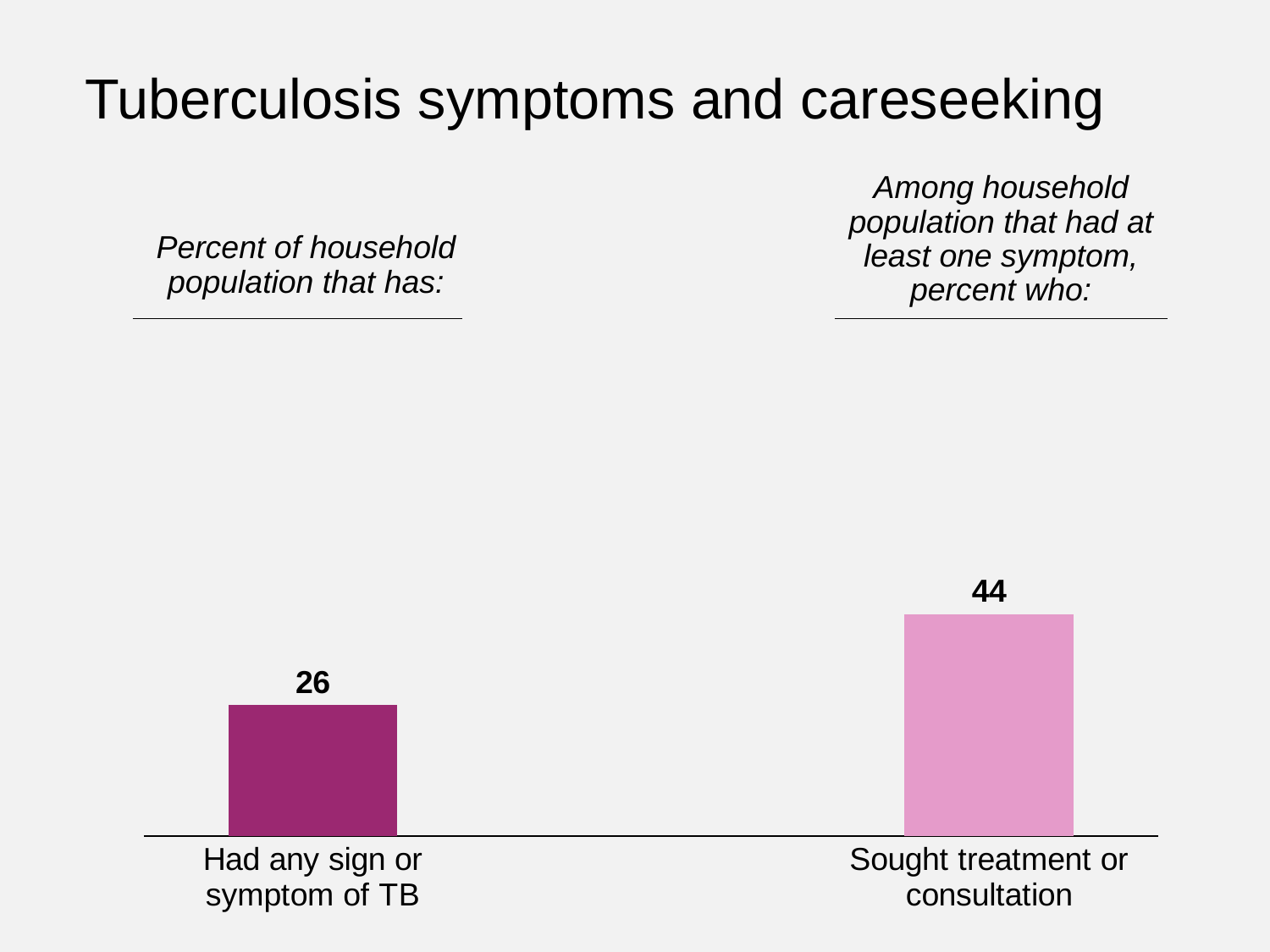

# Tuberculosis symptoms and careseeking
Among household population that had at least one symptom, percent who:
Percent of household population that has:

### Chart

| Category | Had any sign or symptom of TB |
|---|---|
| Had any sign or symptom of TB | 26.0 |
|  | None |
| Sought treatment or consultation | 44.0 |